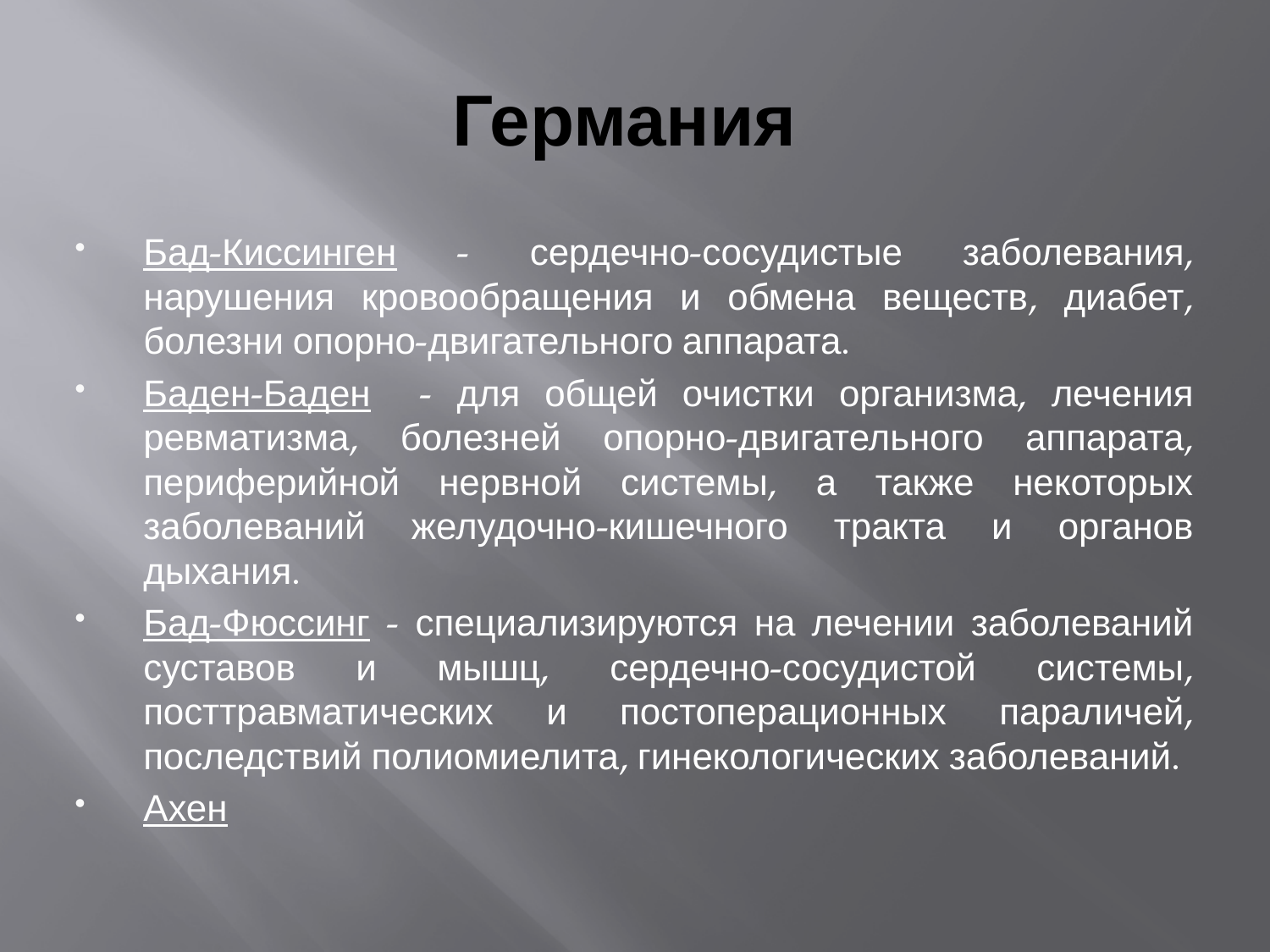

# Германия
Бад-Киссинген - сердечно-сосудистые заболевания, нарушения кровообращения и обмена веществ, диабет, болезни опорно-двигательного аппарата.
Баден-Баден  - для общей очистки организма, лечения ревматизма, болезней опорно-двигательного аппарата, периферийной нервной системы, а также некоторых заболеваний желудочно-кишечного тракта и органов дыхания.
Бад-Фюссинг - специализируются на лечении заболеваний суставов и мышц, сердечно-сосудистой системы, посттравматических и постоперационных параличей, последствий полиомиелита, гинекологических заболеваний.
Ахен